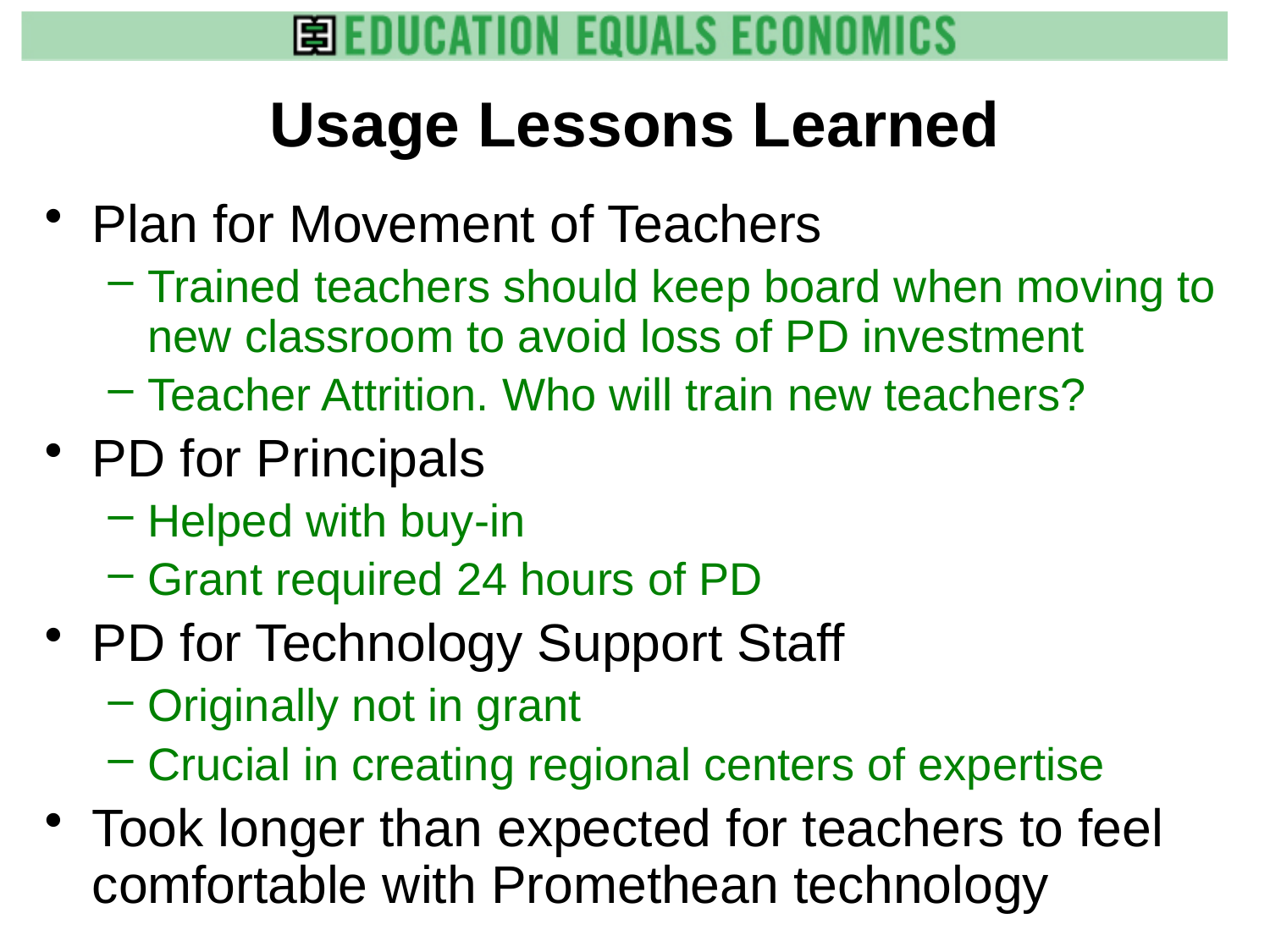

# Usage Lessons Learned
Plan for Movement of Teachers
Trained teachers should keep board when moving to new classroom to avoid loss of PD investment
Teacher Attrition. Who will train new teachers?
PD for Principals
Helped with buy-in
Grant required 24 hours of PD
PD for Technology Support Staff
Originally not in grant
Crucial in creating regional centers of expertise
Took longer than expected for teachers to feel comfortable with Promethean technology